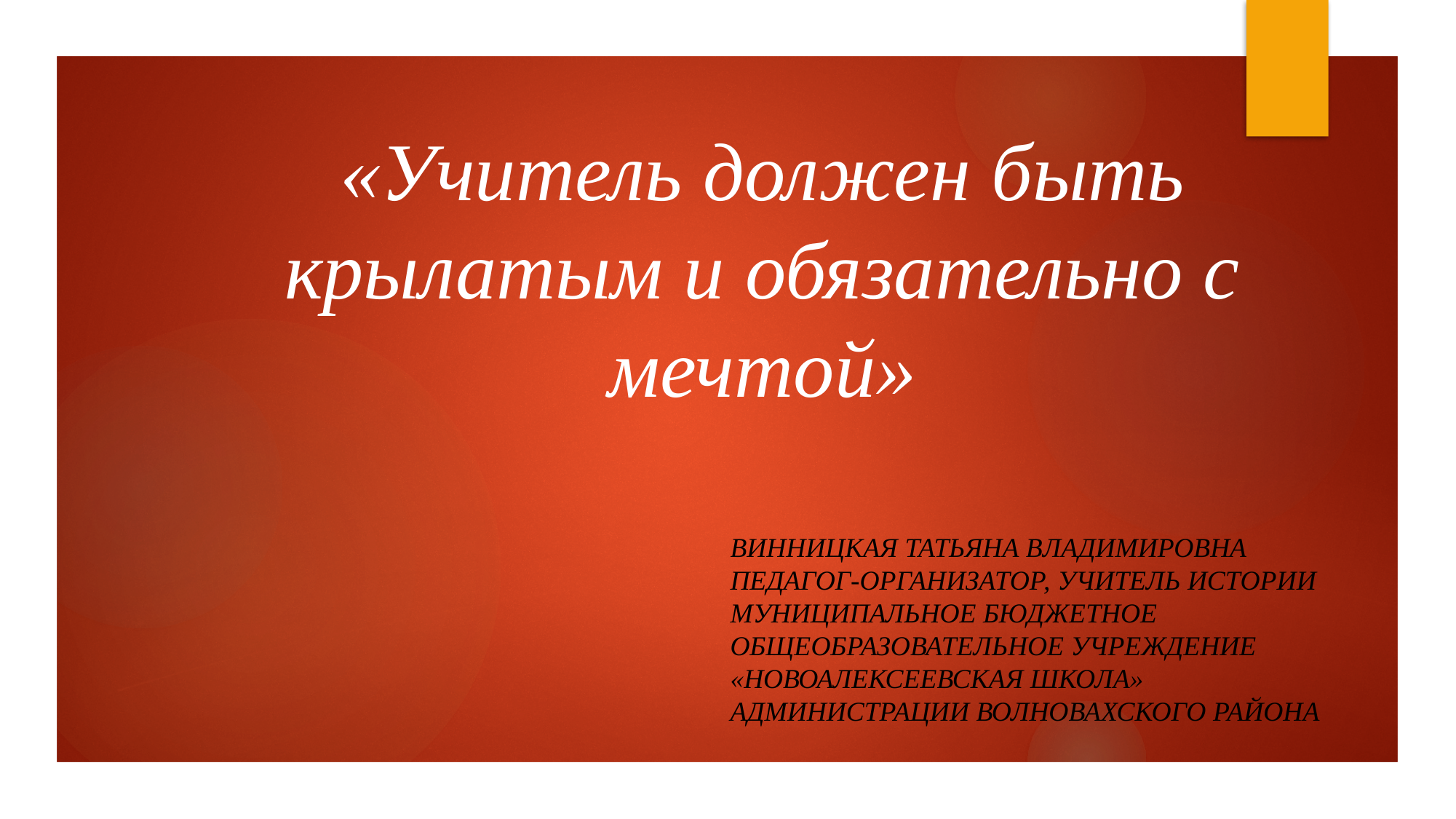

# «Учитель должен быть крылатым и обязательно с мечтой»
Винницкая Татьяна Владимировна
Педагог-организатор, учитель Истории
Муниципальное бюджетное общеобразовательное учреждение «Новоалексеевская школа» администрации Волновахского района